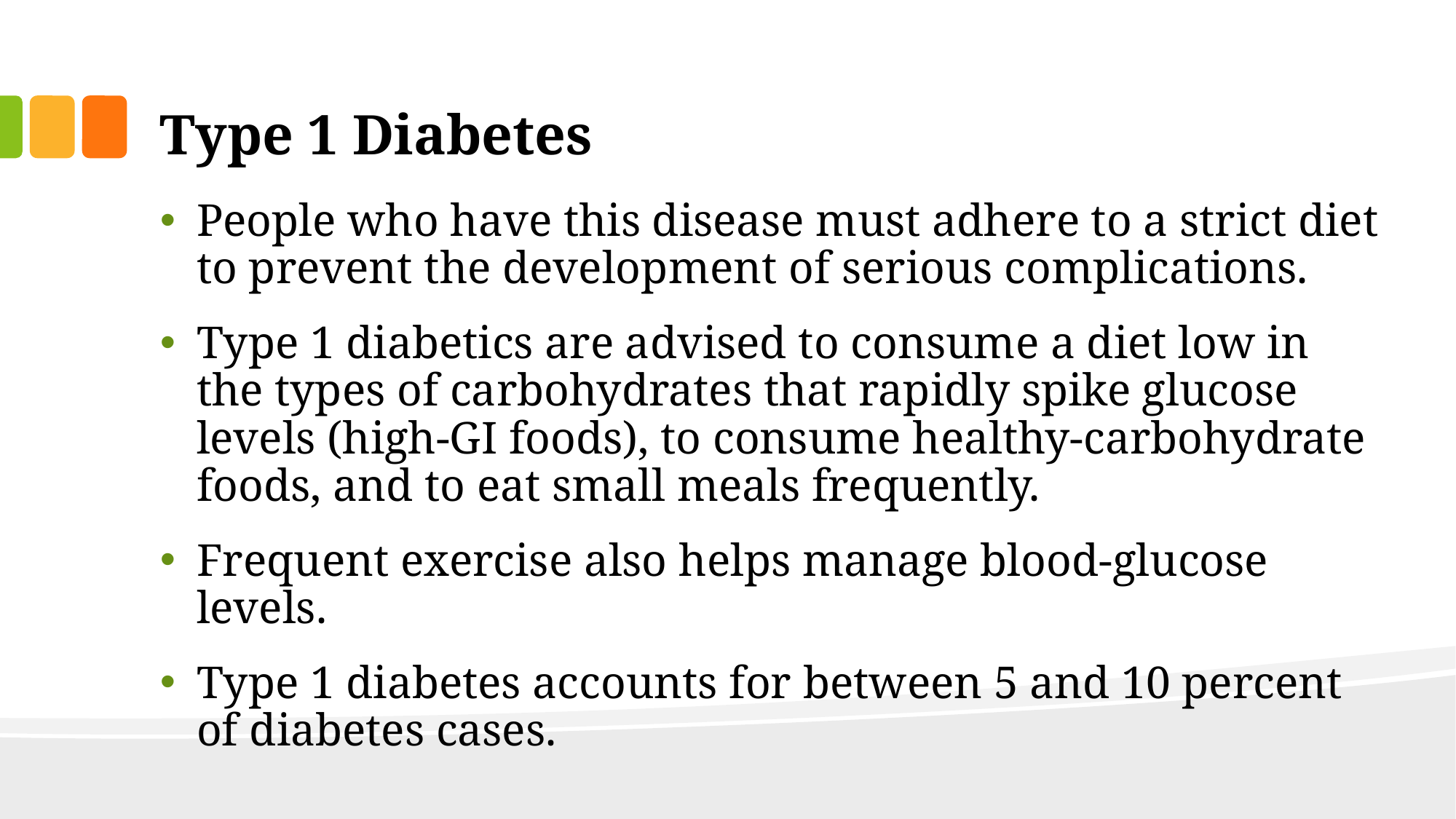

# Type 1 Diabetes
People who have this disease must adhere to a strict diet to prevent the development of serious complications.
Type 1 diabetics are advised to consume a diet low in the types of carbohydrates that rapidly spike glucose levels (high-GI foods), to consume healthy-carbohydrate foods, and to eat small meals frequently.
Frequent exercise also helps manage blood-glucose levels.
Type 1 diabetes accounts for between 5 and 10 percent of diabetes cases.